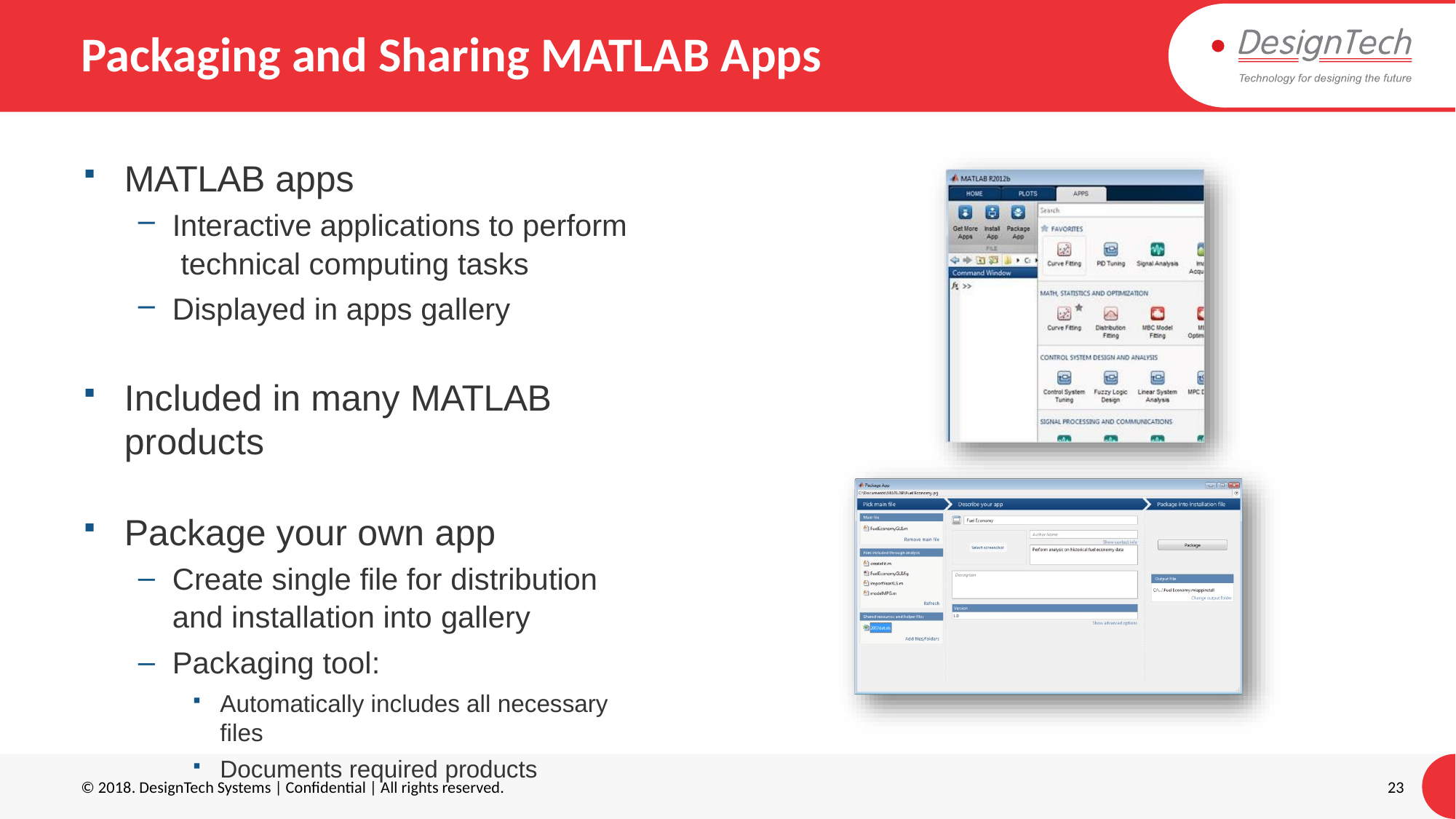

# Packaging and Sharing MATLAB Apps
MATLAB apps
Interactive applications to perform  technical computing tasks
Displayed in apps gallery

Included in many MATLAB products

Package your own app
Create single file for distribution
and installation into gallery
Packaging tool:
Automatically includes all necessary files
Documents required products

© 2018. DesignTech Systems | Confidential | All rights reserved.
23